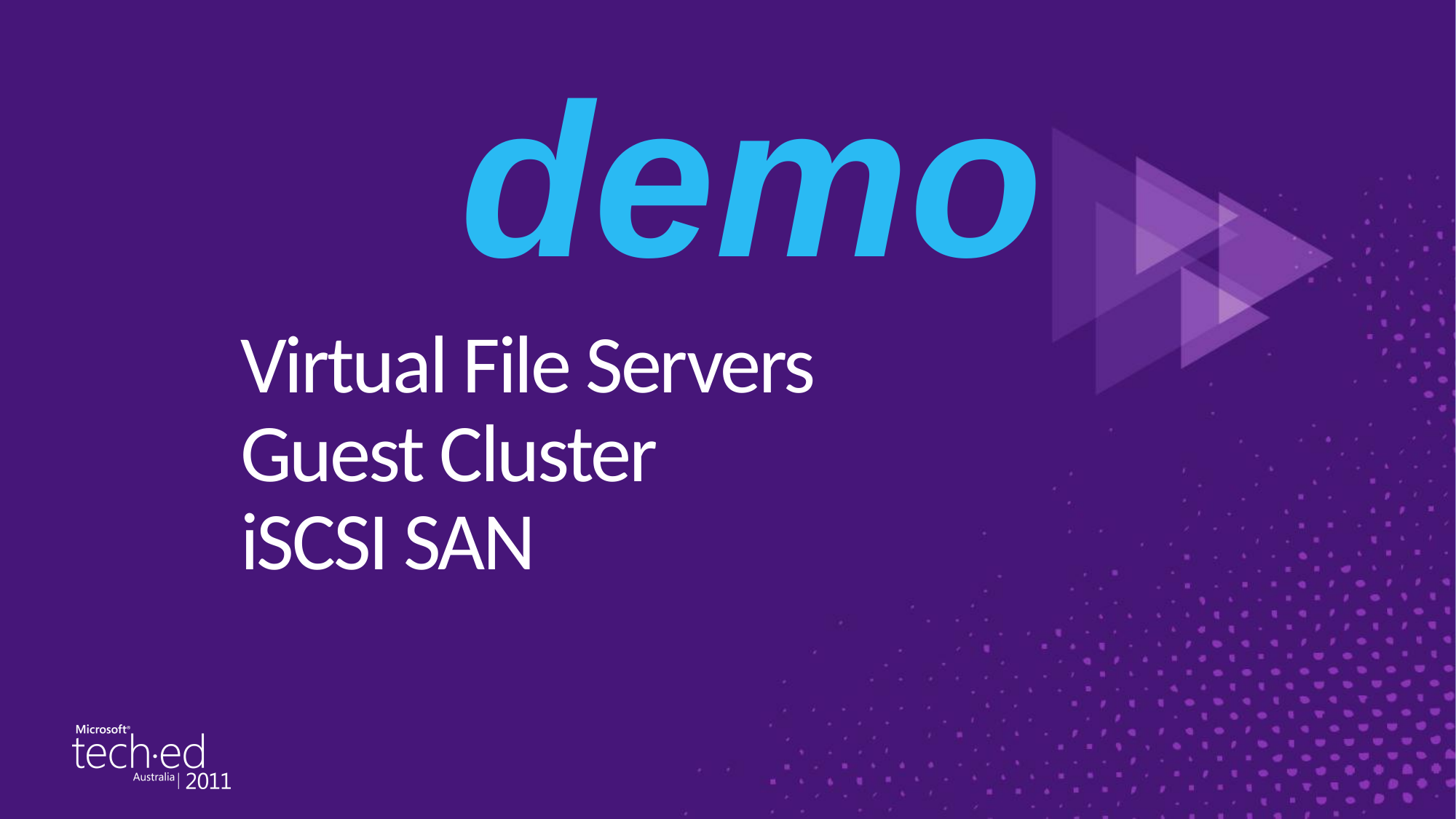

demo
# Virtual File Servers Guest Cluster iSCSI SAN